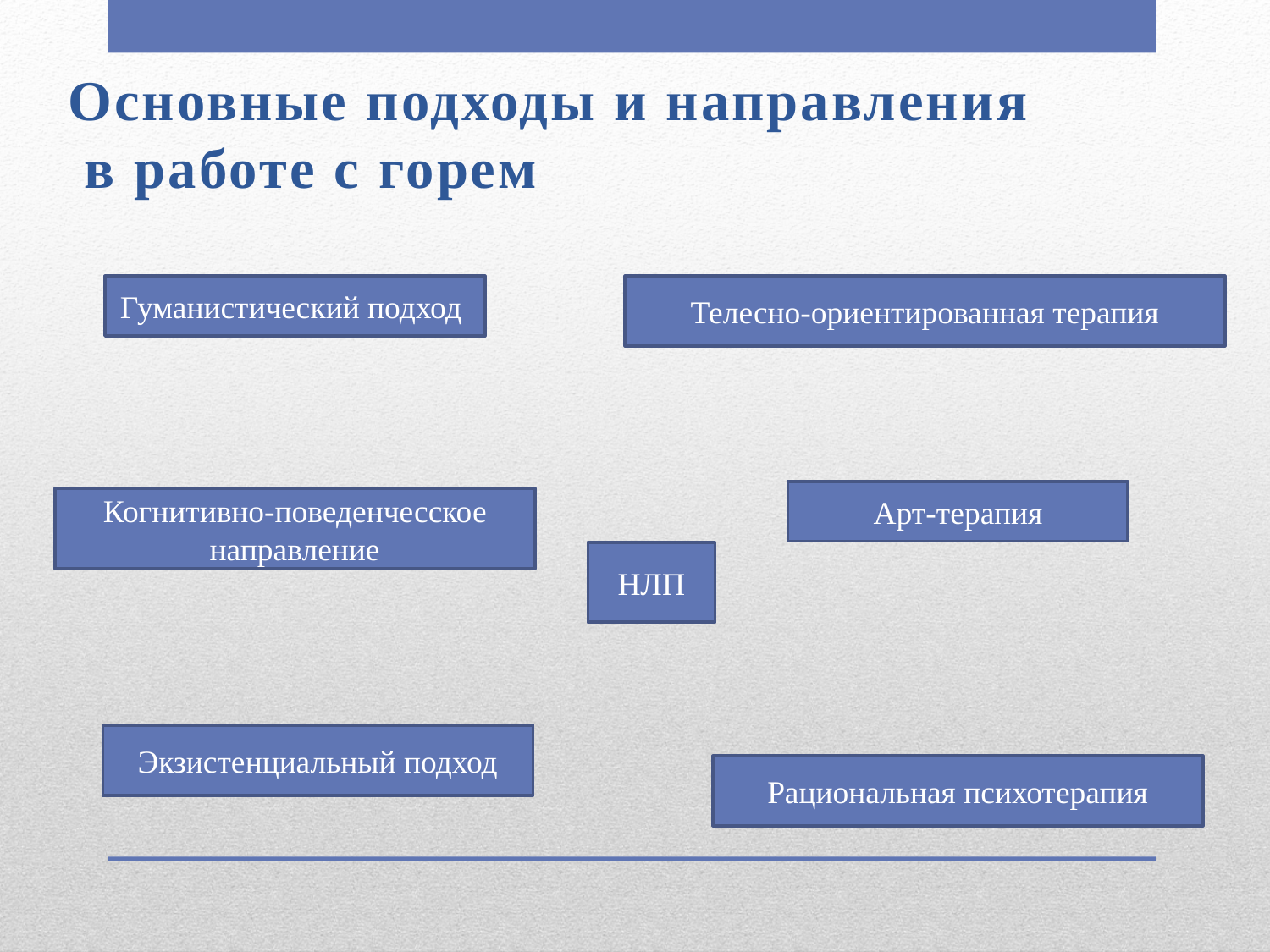

# Основные подходы и направления в работе с горем
Гуманистический подход
Телесно-ориентированная терапия
Арт-терапия
Когнитивно-поведенчесское направление
НЛП
Экзистенциальный подход
Рациональная психотерапия